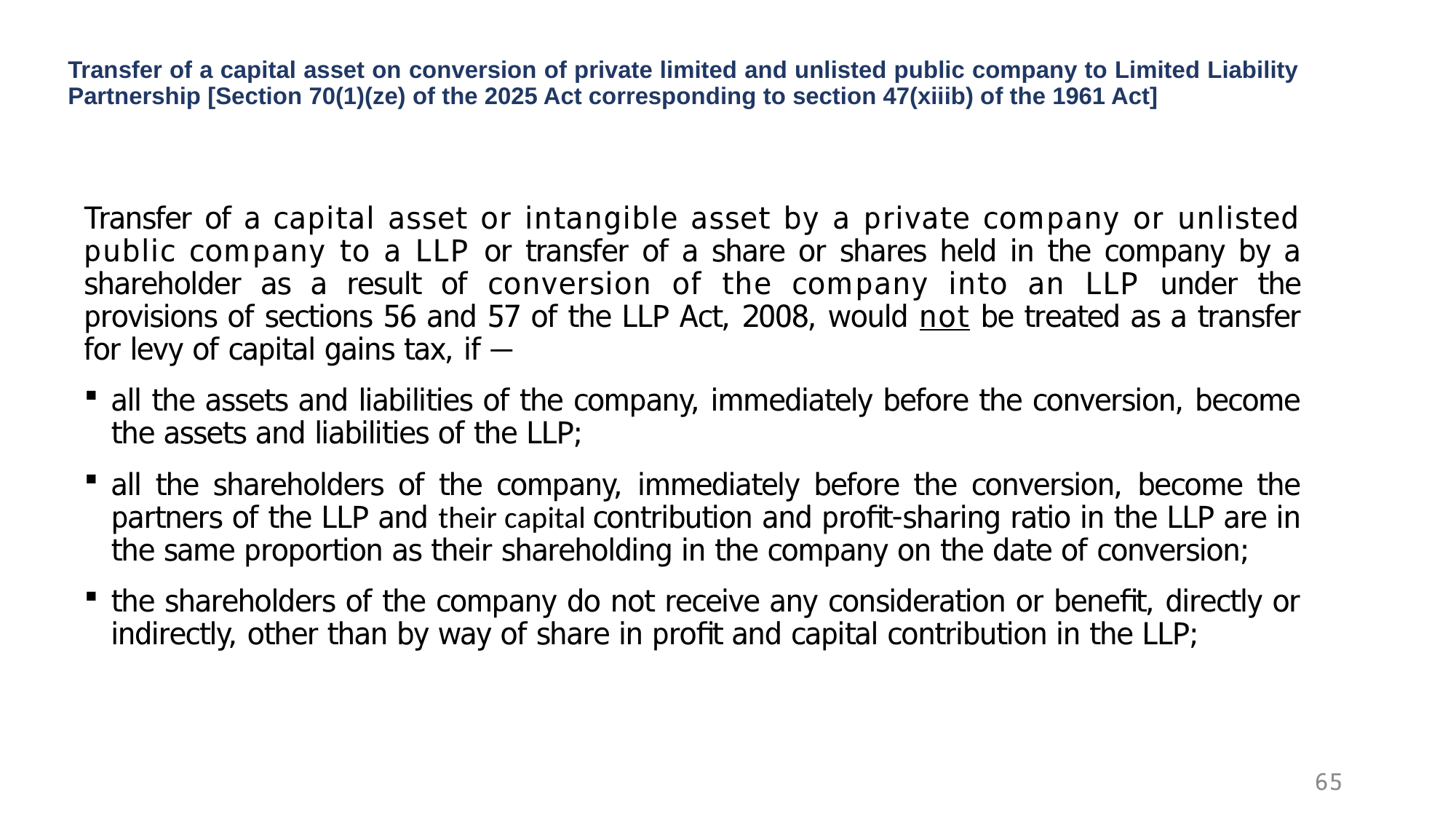

# Transfer of a capital asset on conversion of private limited and unlisted public company to Limited Liability Partnership [Section 70(1)(ze) of the 2025 Act corresponding to section 47(xiiib) of the 1961 Act]
Transfer of a capital asset or intangible asset by a private company or unlisted public company to a LLP or transfer of a share or shares held in the company by a shareholder as a result of conversion of the company into an LLP under the provisions of sections 56 and 57 of the LLP Act, 2008, would not be treated as a transfer for levy of capital gains tax, if ─
all the assets and liabilities of the company, immediately before the conversion, become the assets and liabilities of the LLP;
all the shareholders of the company, immediately before the conversion, become the partners of the LLP and their capital contribution and profit-sharing ratio in the LLP are in the same proportion as their shareholding in the company on the date of conversion;
the shareholders of the company do not receive any consideration or benefit, directly or indirectly, other than by way of share in profit and capital contribution in the LLP;

65